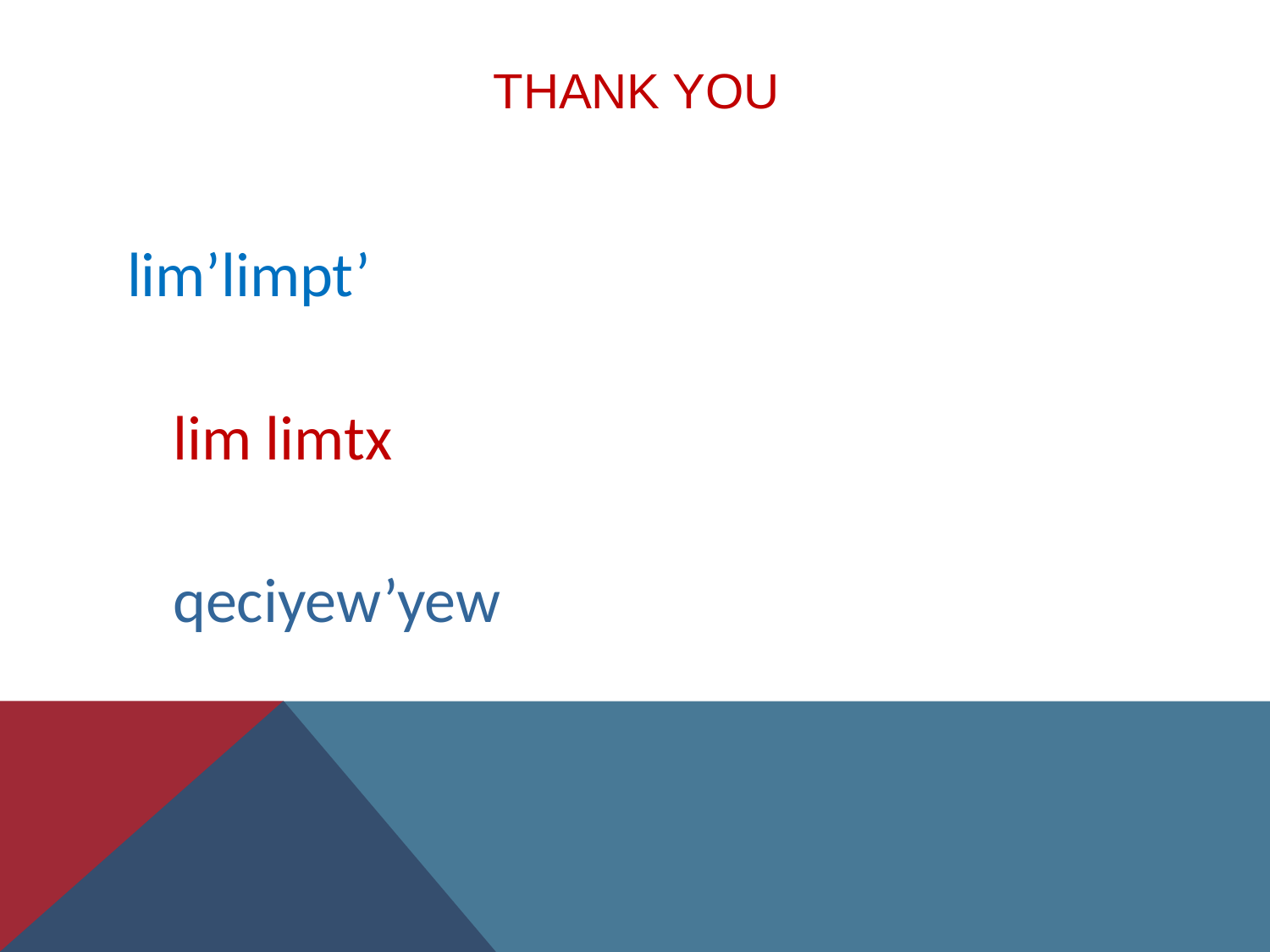

# Thank you
lim’limpt’
				lim limtx
						qeciyew’yew